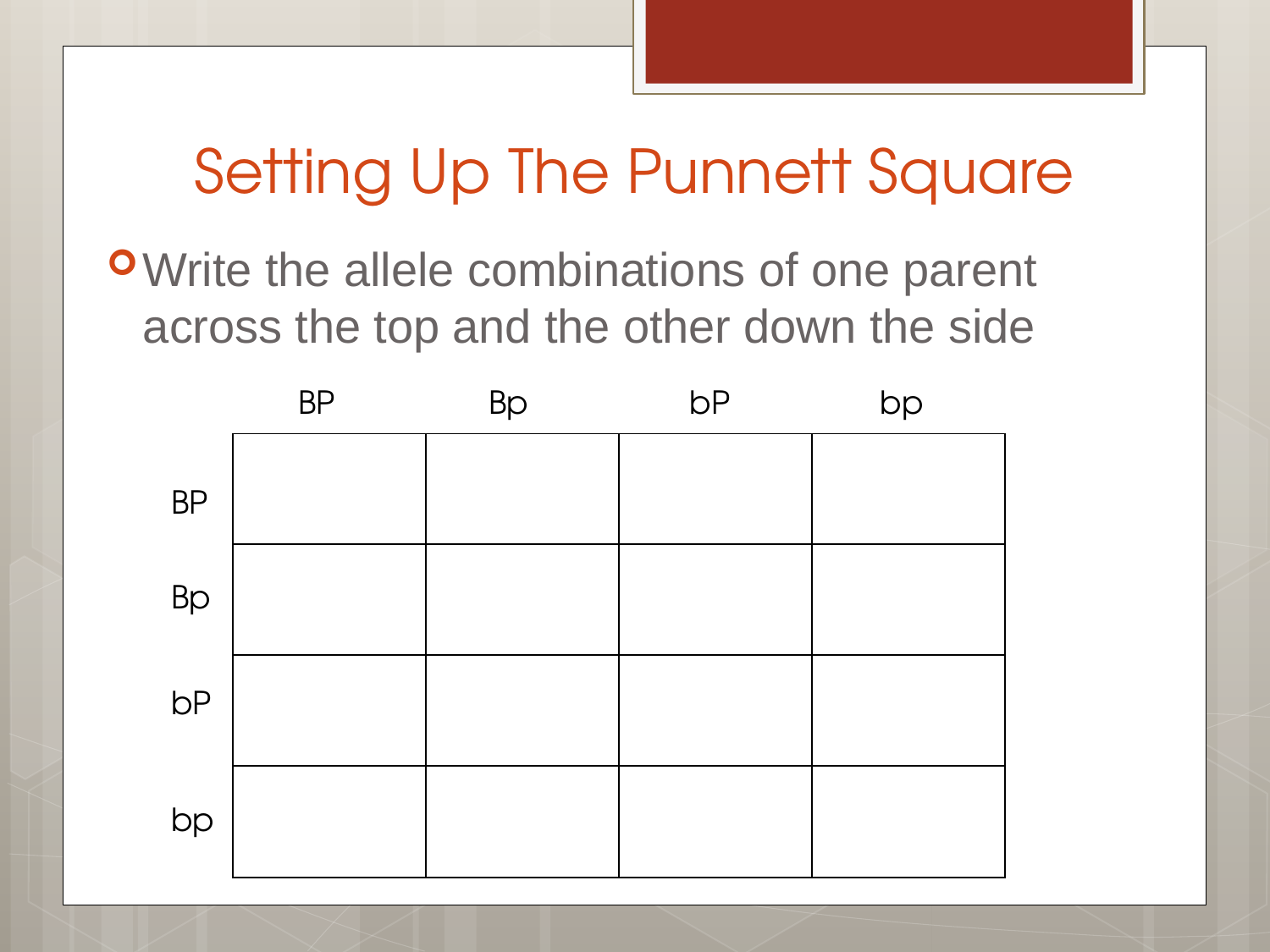

# Setting Up The Punnett Square
Write the allele combinations of one parent across the top and the other down the side
BP
Bp
bP
bp
|  |  |  |  |
| --- | --- | --- | --- |
|  |  |  |  |
|  |  |  |  |
|  |  |  |  |
BP
Bp
bP
bp